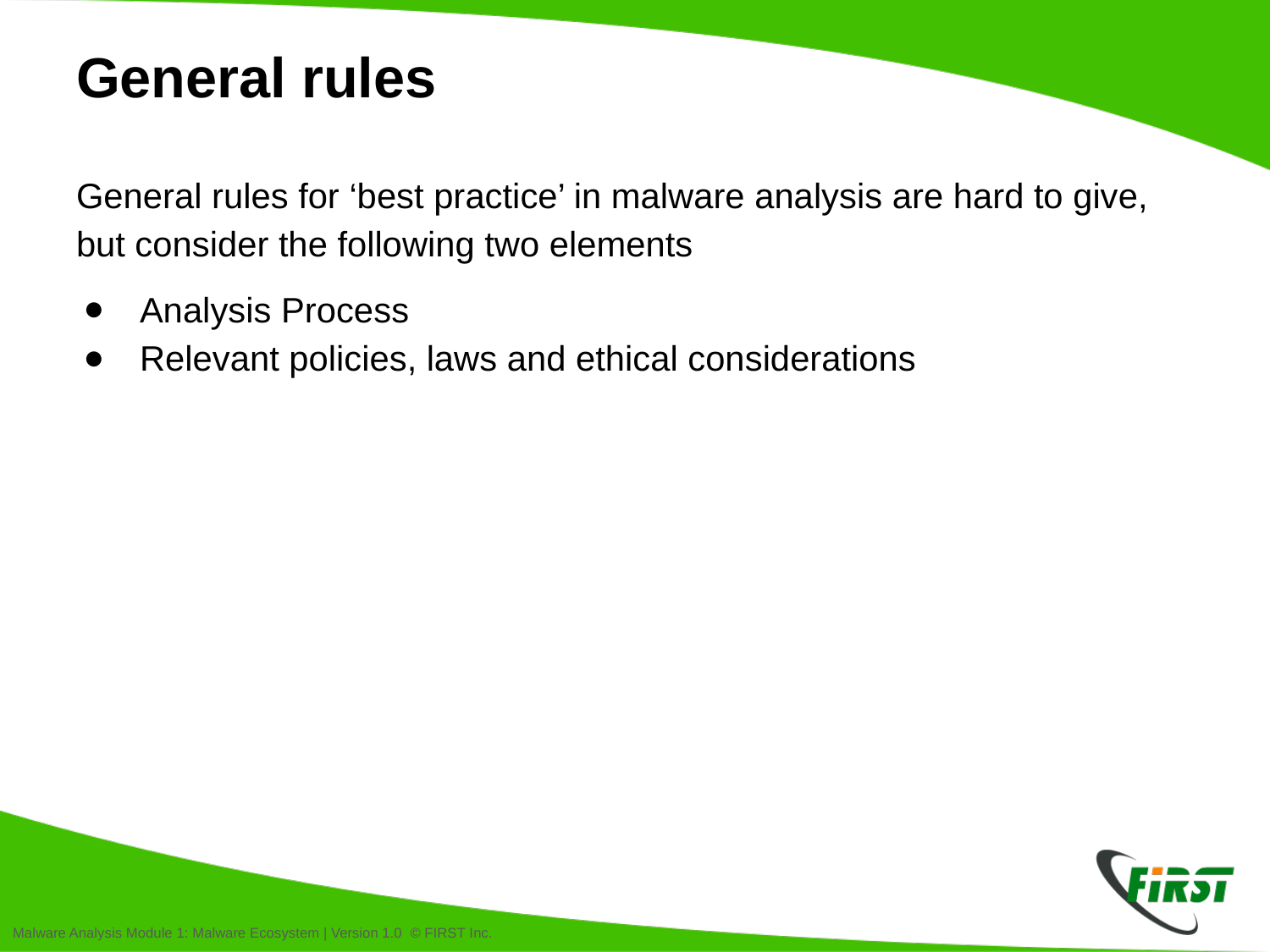

# General rules
General rules for ‘best practice’ in malware analysis are hard to give, but consider the following two elements
Analysis Process
Relevant policies, laws and ethical considerations